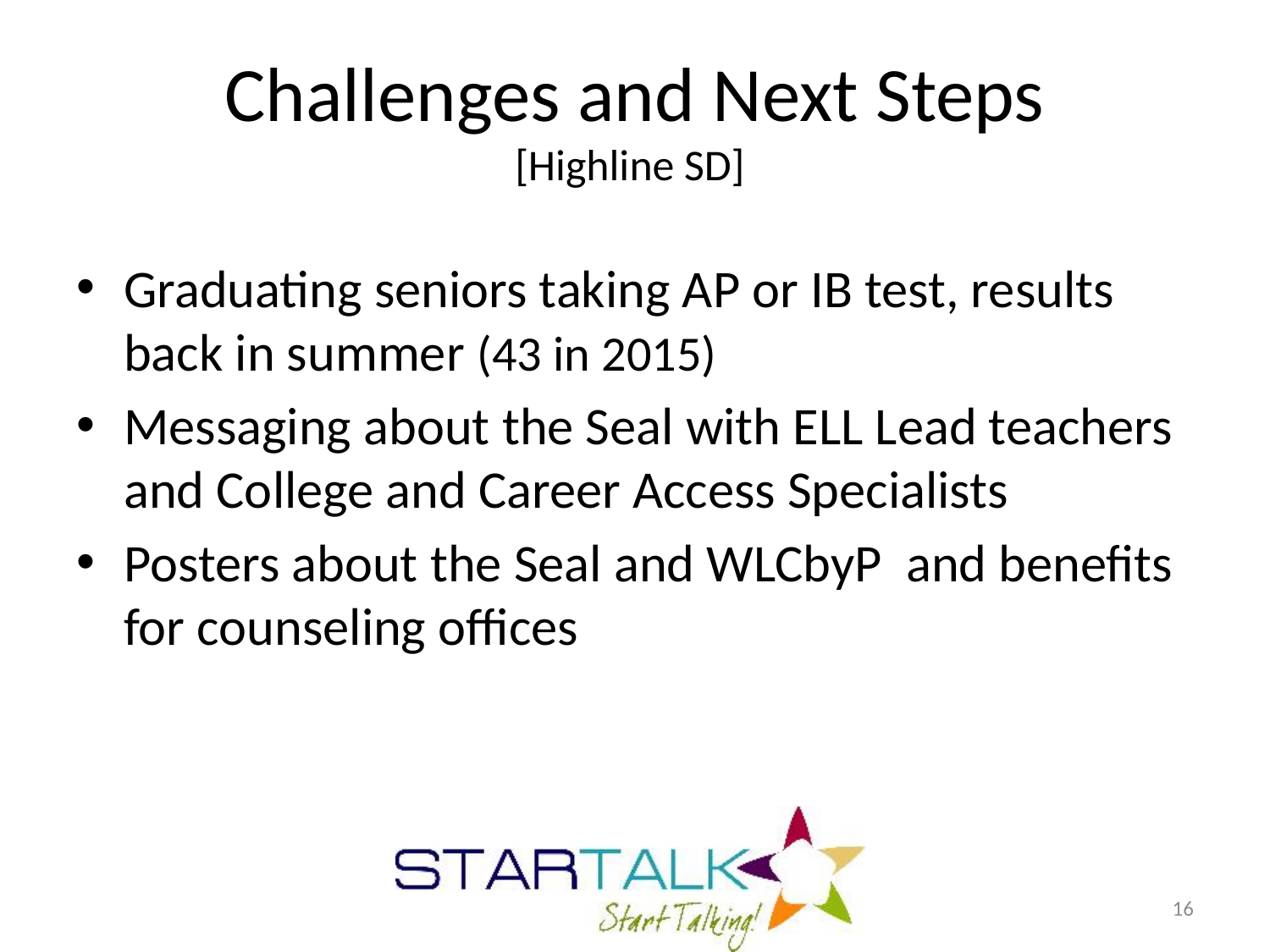

# Challenges and Next Steps [Highline SD]
Graduating seniors taking AP or IB test, results back in summer (43 in 2015)
Messaging about the Seal with ELL Lead teachers and College and Career Access Specialists
Posters about the Seal and WLCbyP  and benefits for counseling offices

16